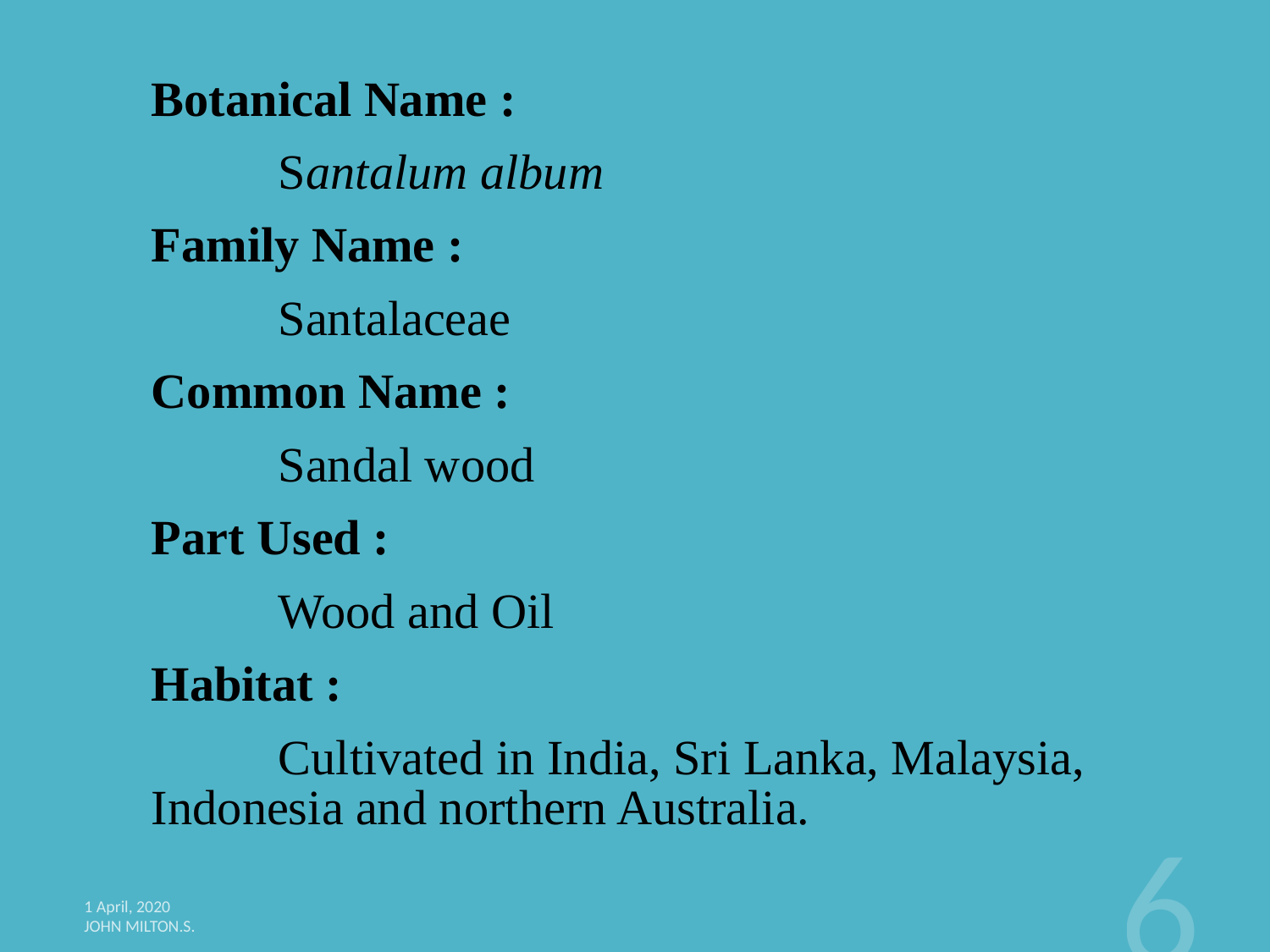

Botanical Name :
	Santalum album
Family Name :
	Santalaceae
Common Name :
	Sandal wood
Part Used :
	Wood and Oil
Habitat :
	Cultivated in India, Sri Lanka, Malaysia, Indonesia and northern Australia.
6
1 April, 2020
JOHN MILTON.S.